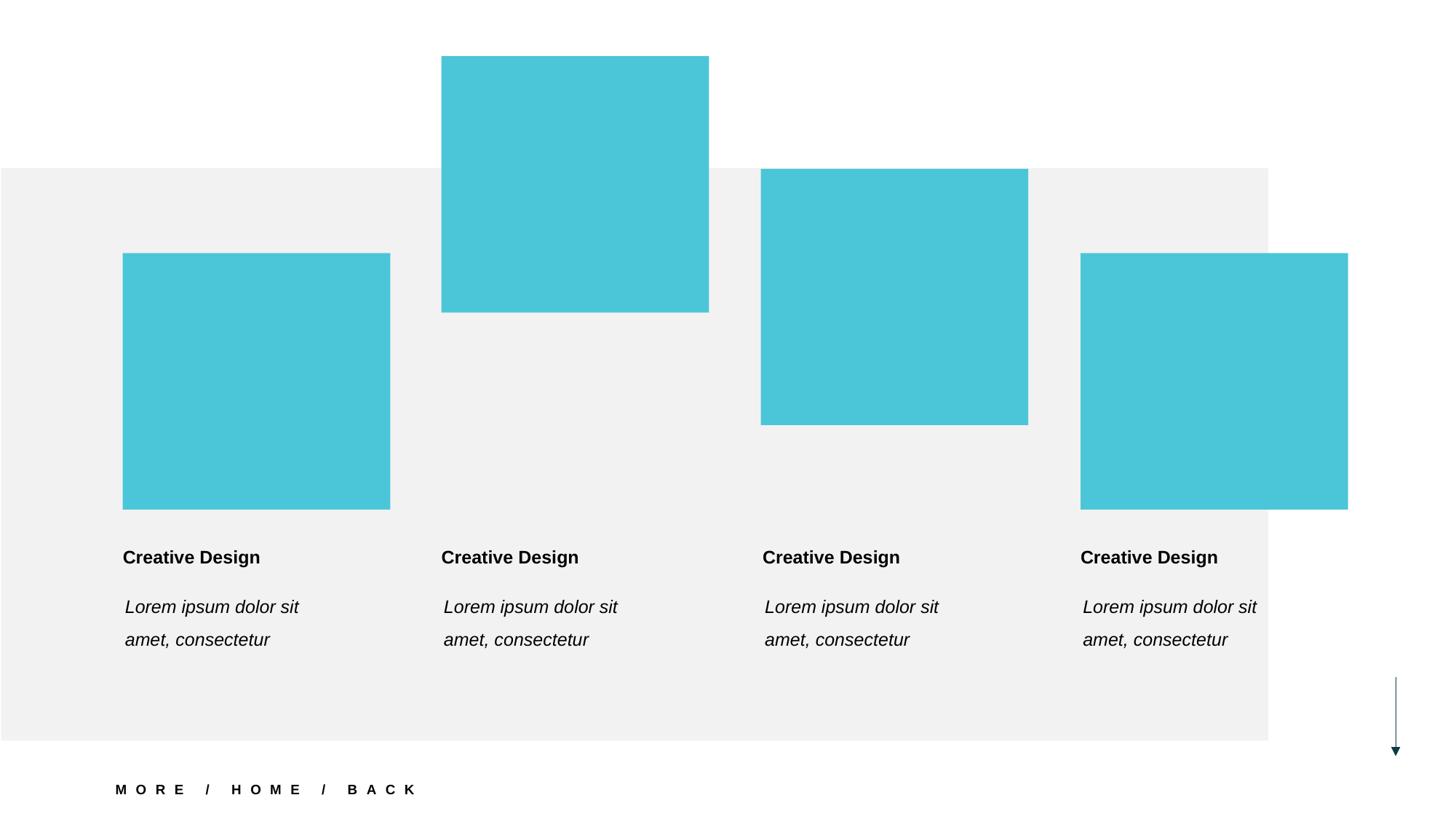

Creative Design
Creative Design
Creative Design
Creative Design
Lorem ipsum dolor sit amet, consectetur
Lorem ipsum dolor sit amet, consectetur
Lorem ipsum dolor sit amet, consectetur
Lorem ipsum dolor sit amet, consectetur
MORE / HOME / BACK